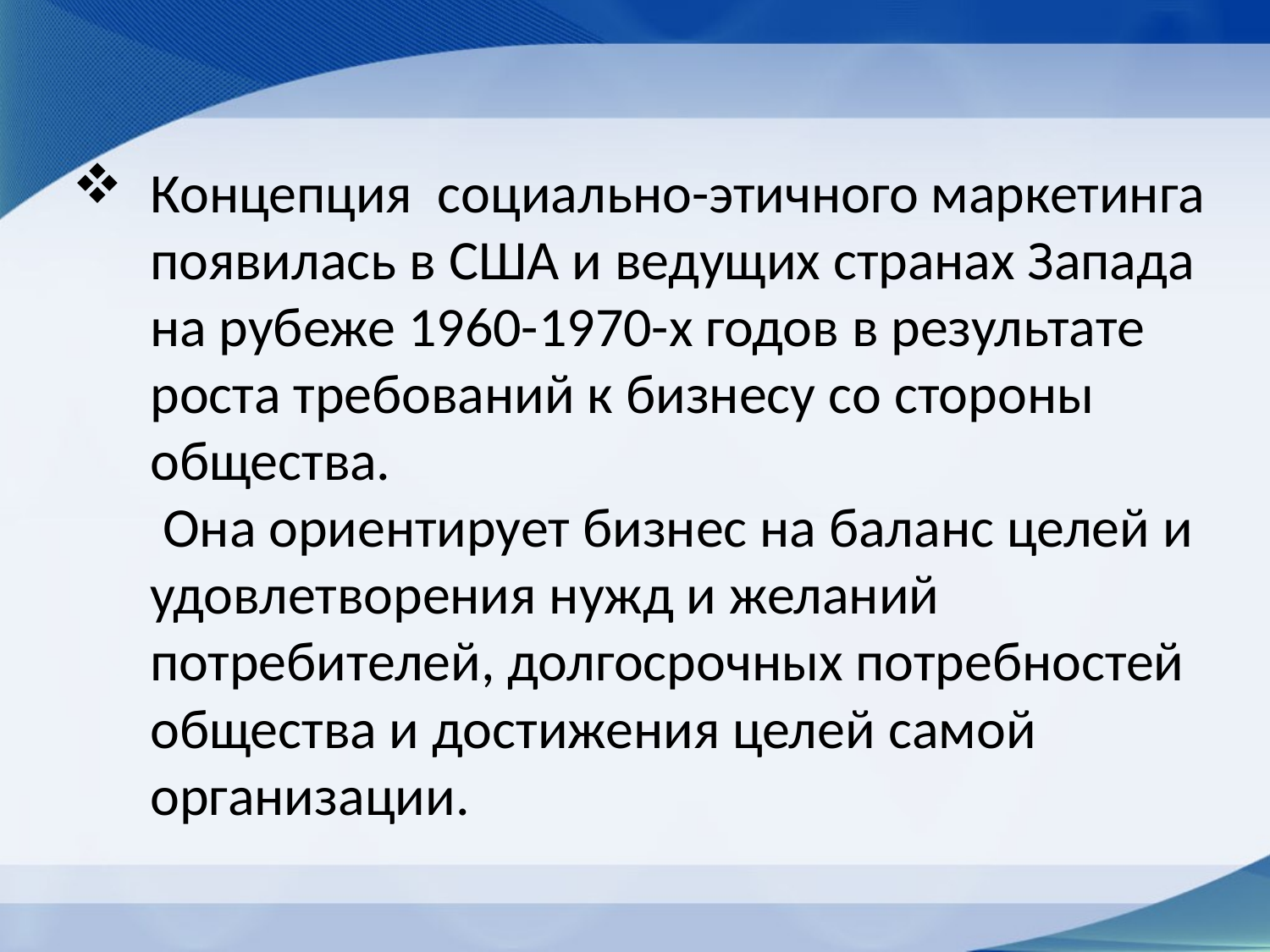

# Концепция  социально-этичного маркетинга появилась в США и ведущих странах Запада на рубеже 1960-1970-х годов в результате роста требований к бизнесу со стороны общества. Она ориентирует бизнес на баланс целей и удовлетворения нужд и желаний потребителей, долгосрочных потребностей общества и достижения целей самой организации.